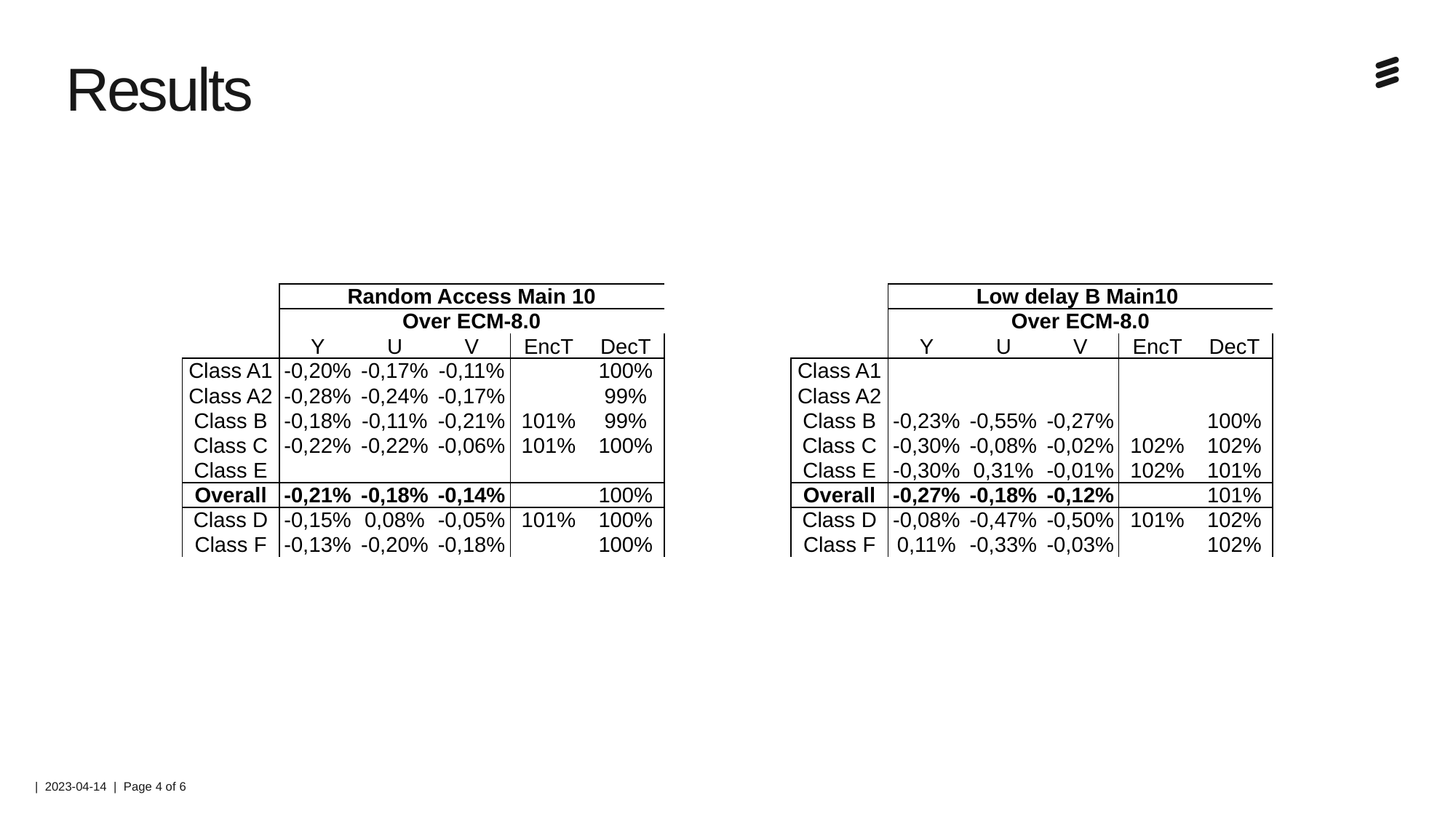

# Results
|  | Random Access Main 10 |  |  |  |  |
| --- | --- | --- | --- | --- | --- |
|  | Over ECM-8.0 |  |  |  |  |
|  | Y | U | V | EncT | DecT |
| Class A1 | -0,20% | -0,17% | -0,11% |  | 100% |
| Class A2 | -0,28% | -0,24% | -0,17% |  | 99% |
| Class B | -0,18% | -0,11% | -0,21% | 101% | 99% |
| Class C | -0,22% | -0,22% | -0,06% | 101% | 100% |
| Class E |  |  |  |  |  |
| Overall | -0,21% | -0,18% | -0,14% |  | 100% |
| Class D | -0,15% | 0,08% | -0,05% | 101% | 100% |
| Class F | -0,13% | -0,20% | -0,18% |  | 100% |
|  | Low delay B Main10 |  |  |  |  |
| --- | --- | --- | --- | --- | --- |
|  | Over ECM-8.0 |  |  |  |  |
|  | Y | U | V | EncT | DecT |
| Class A1 |  |  |  |  |  |
| Class A2 |  |  |  |  |  |
| Class B | -0,23% | -0,55% | -0,27% |  | 100% |
| Class C | -0,30% | -0,08% | -0,02% | 102% | 102% |
| Class E | -0,30% | 0,31% | -0,01% | 102% | 101% |
| Overall | -0,27% | -0,18% | -0,12% |  | 101% |
| Class D | -0,08% | -0,47% | -0,50% | 101% | 102% |
| Class F | 0,11% | -0,33% | -0,03% |  | 102% |